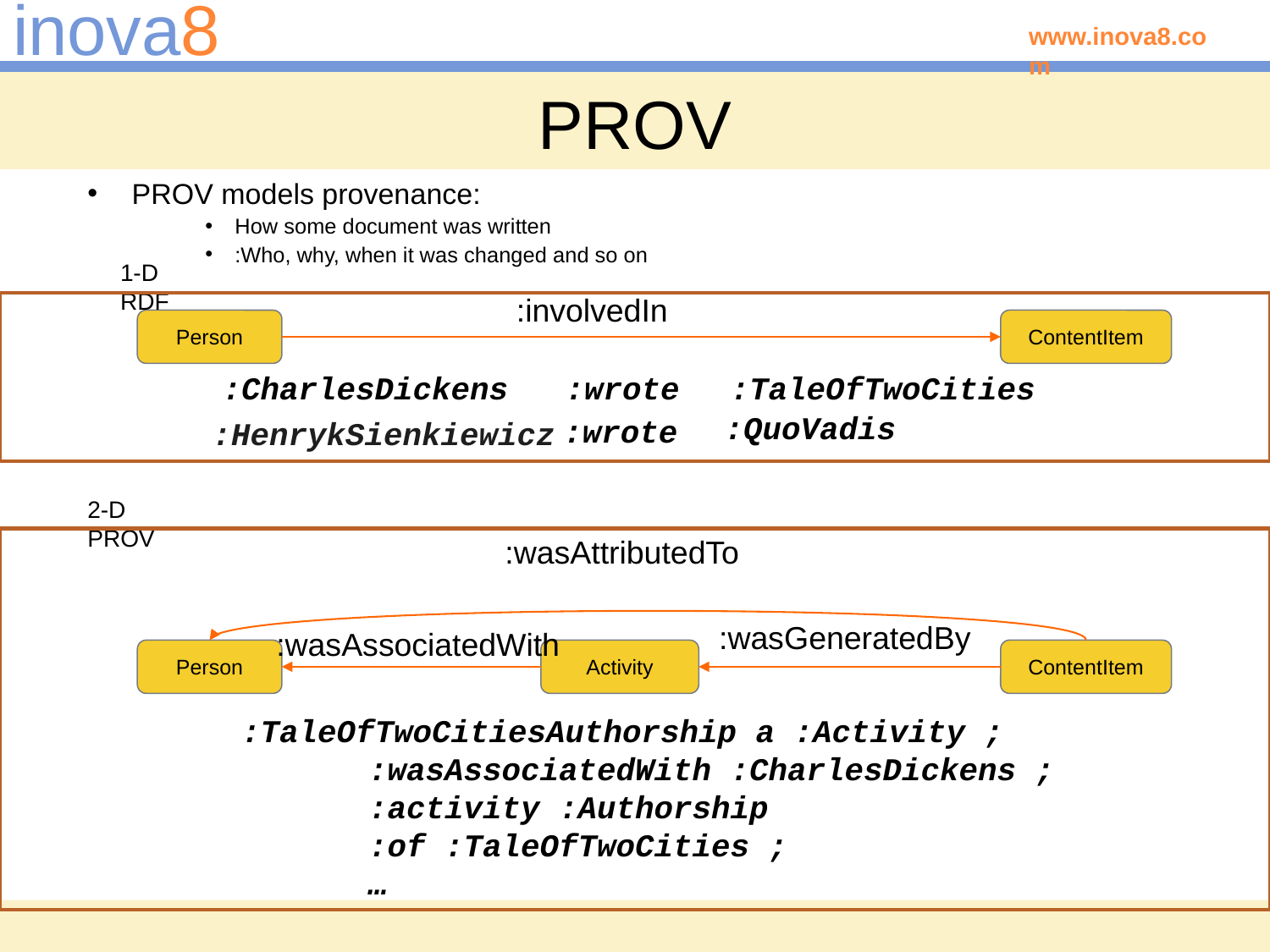

# PROV
PROV models provenance:
How some document was written
:Who, why, when it was changed and so on

1-D RDF
:involvedIn

Person
ContentItem
:CharlesDickens   :wrote	:TaleOfTwoCities
:QuoVadis
:wrote
:HenrykSienkiewicz
2-D PROV
:wasAttributedTo
wasGeneratedBy
:wasGeneratedBy
:wasAssociatedWith
Person
Activity
ContentItem
:TaleOfTwoCitiesAuthorship a :Activity ;
	:wasAssociatedWith :CharlesDickens ;
	:activity :Authorship
	:of :TaleOfTwoCities ;
	…